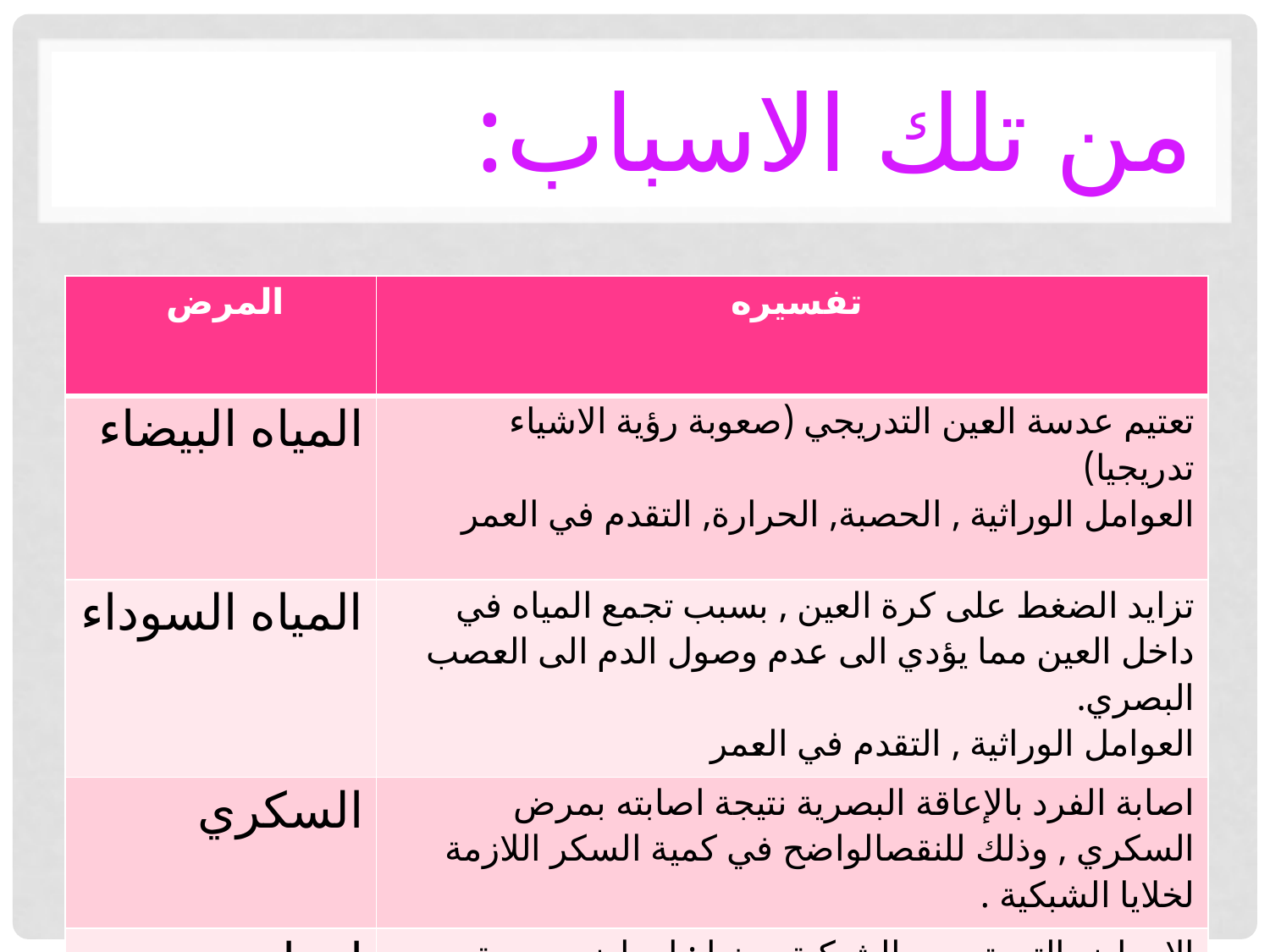

# من تلك الاسباب:
| المرض | تفسيره |
| --- | --- |
| المياه البيضاء | تعتيم عدسة العين التدريجي (صعوبة رؤية الاشياء تدريجيا) العوامل الوراثية , الحصبة, الحرارة, التقدم في العمر |
| المياه السوداء | تزايد الضغط على كرة العين , بسبب تجمع المياه في داخل العين مما يؤدي الى عدم وصول الدم الى العصب البصري. العوامل الوراثية , التقدم في العمر |
| السكري | اصابة الفرد بالإعاقة البصرية نتيجة اصابته بمرض السكري , وذلك للنقصالواضح في كمية السكر اللازمة لخلايا الشبكية . |
| امراض الشبكية | الامراض التي تصيب الشبكية ومنها : امراض صعوبة تكوين اجزاء رئيسية في الشبكية , انفصال الشبكية |